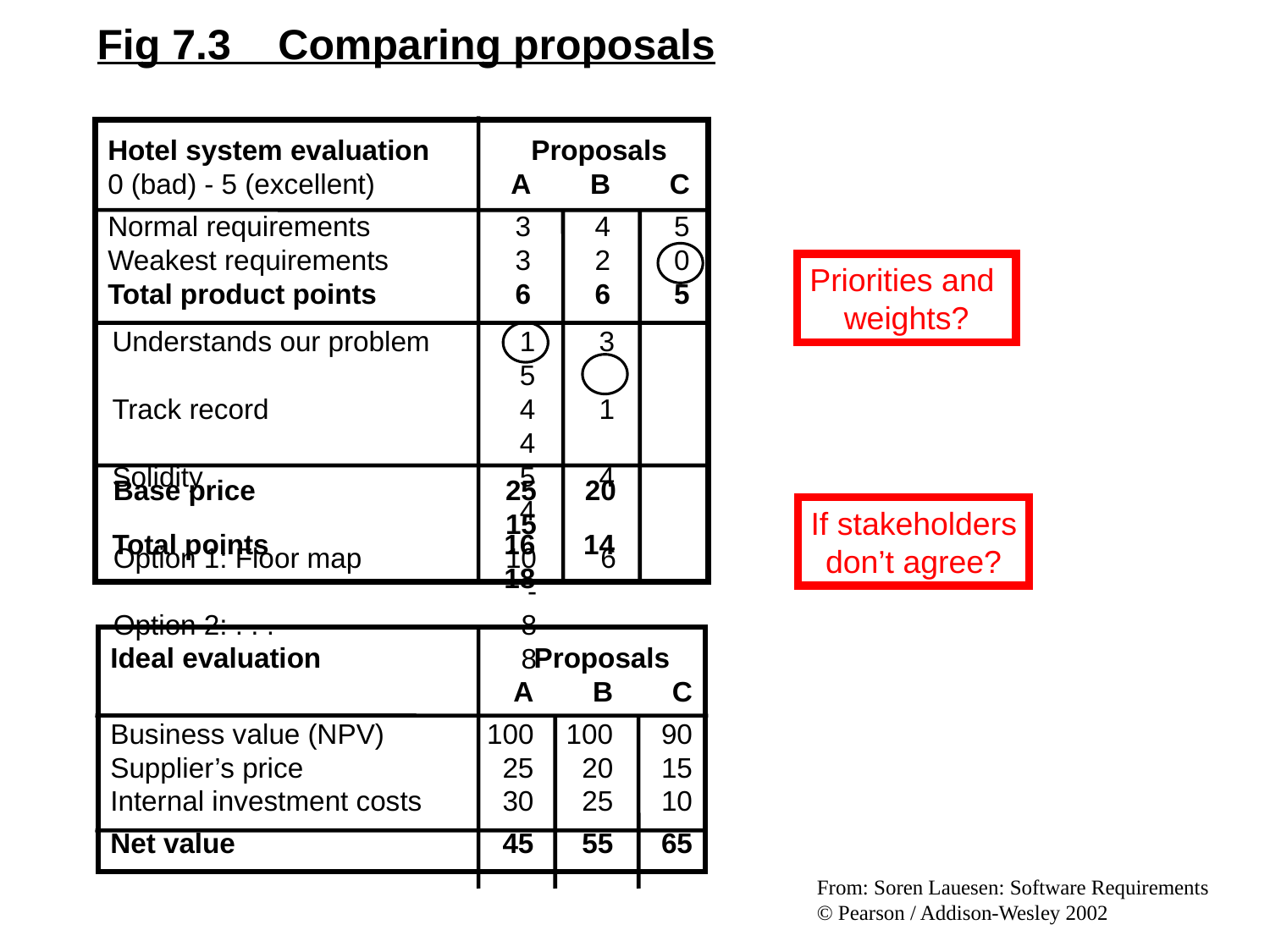

Fig 7.3    Comparing proposals

Hotel system evaluation		Proposals
0 (bad) - 5 (excellent)	A	B	C
Normal requirements	3	4	5
Weakest requirements	3	2	0
Total product points	6	6	5

Priorities and
weights?
Understands our problem	1	3	5
Track record	4	1	4
Solidity	5	4	4
Total points 	16	14	18

Base price	25	20	15
Option 1: Floor map	10	6	-
Option 2: . . .	8	-	8
If stakeholders
don’t agree?

Ideal evaluation		Proposals
	A	B	C
Business value (NPV)	100	100	90
Supplier’s price	25	20	15
Internal investment costs	30	25	10
Net value	45	55	65

From: Soren Lauesen: Software Requirements
© Pearson / Addison-Wesley 2002